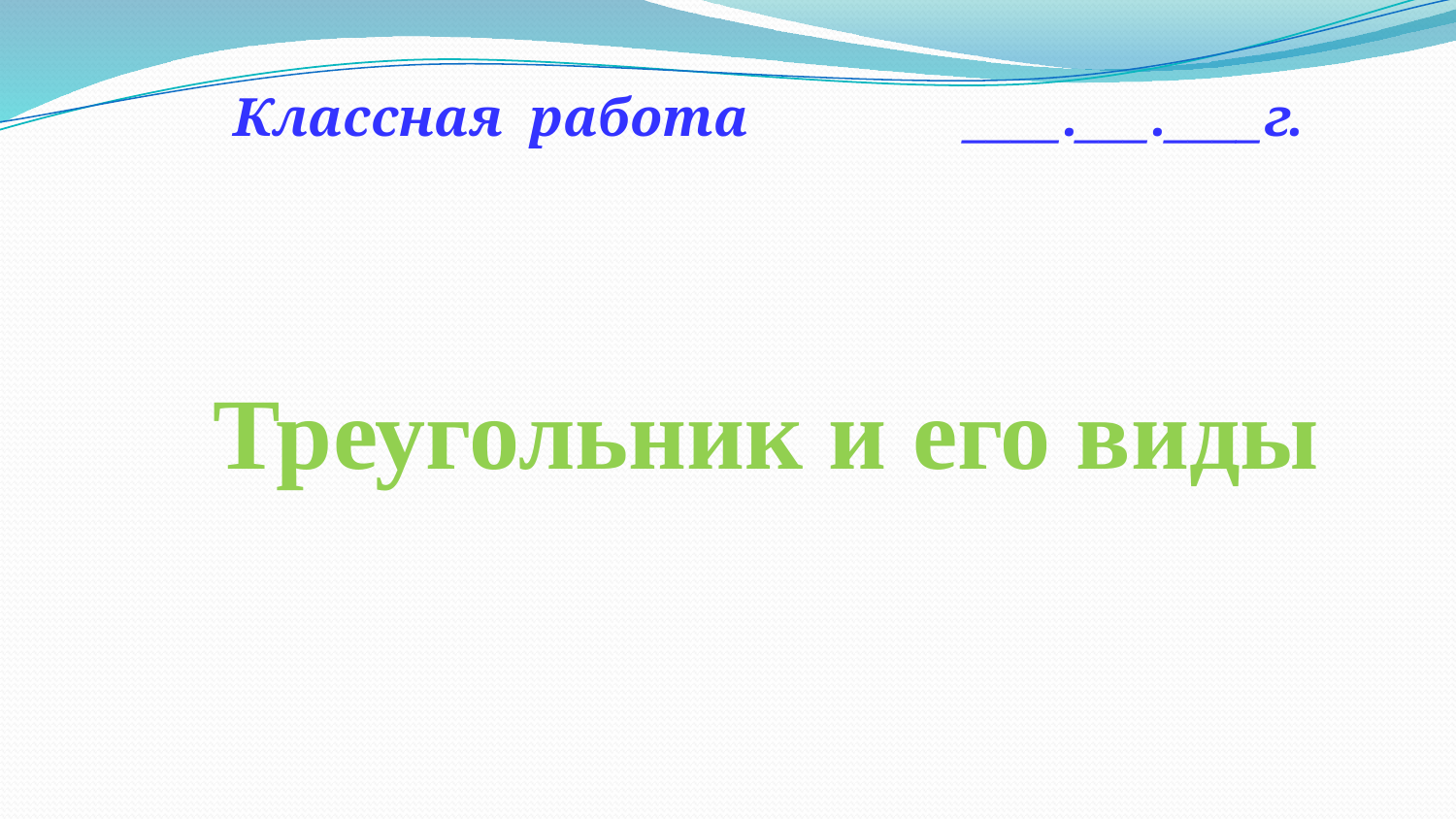

Классная  работа                ____.___.____г.

                  Треугольник и его виды